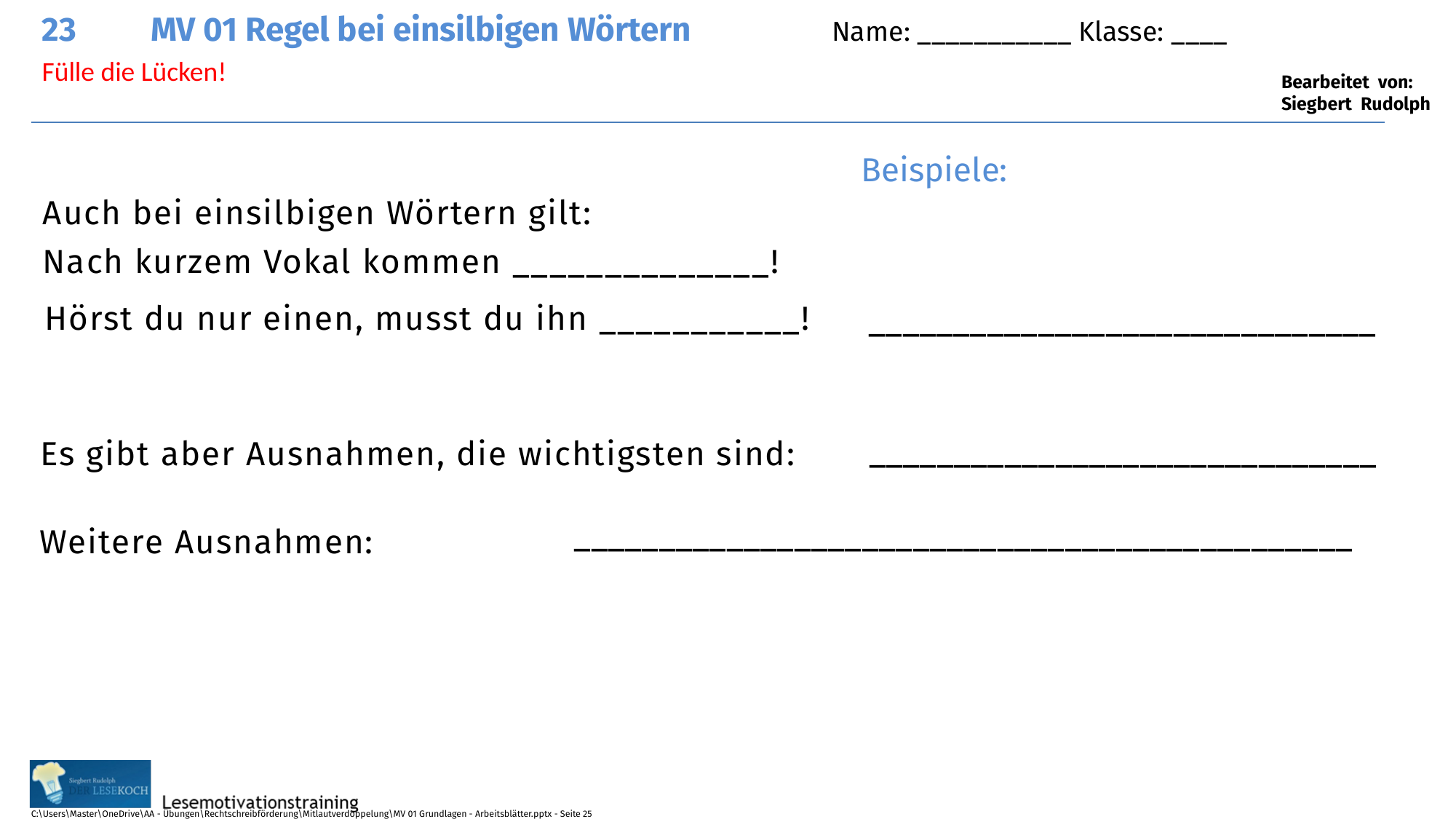

23	MV 01 Regel bei einsilbigen Wörtern		   Name: ___________ Klasse: ____
24
Fülle die Lücken!
Beispiele:
Auch bei einsilbigen Wörtern gilt:
Nach kurzem Vokal kommen ______________!
Hörst du nur einen, musst du ihn ___________!
______________________________
______________________________
Es gibt aber Ausnahmen, die wichtigsten sind:
______________________________________________
Weitere Ausnahmen:

C:\Users\Master\OneDrive\AA - Übungen\Rechtschreibförderung\Mitlautverdoppelung\MV 01 Grundlagen - Arbeitsblätter.pptx - Seite 25